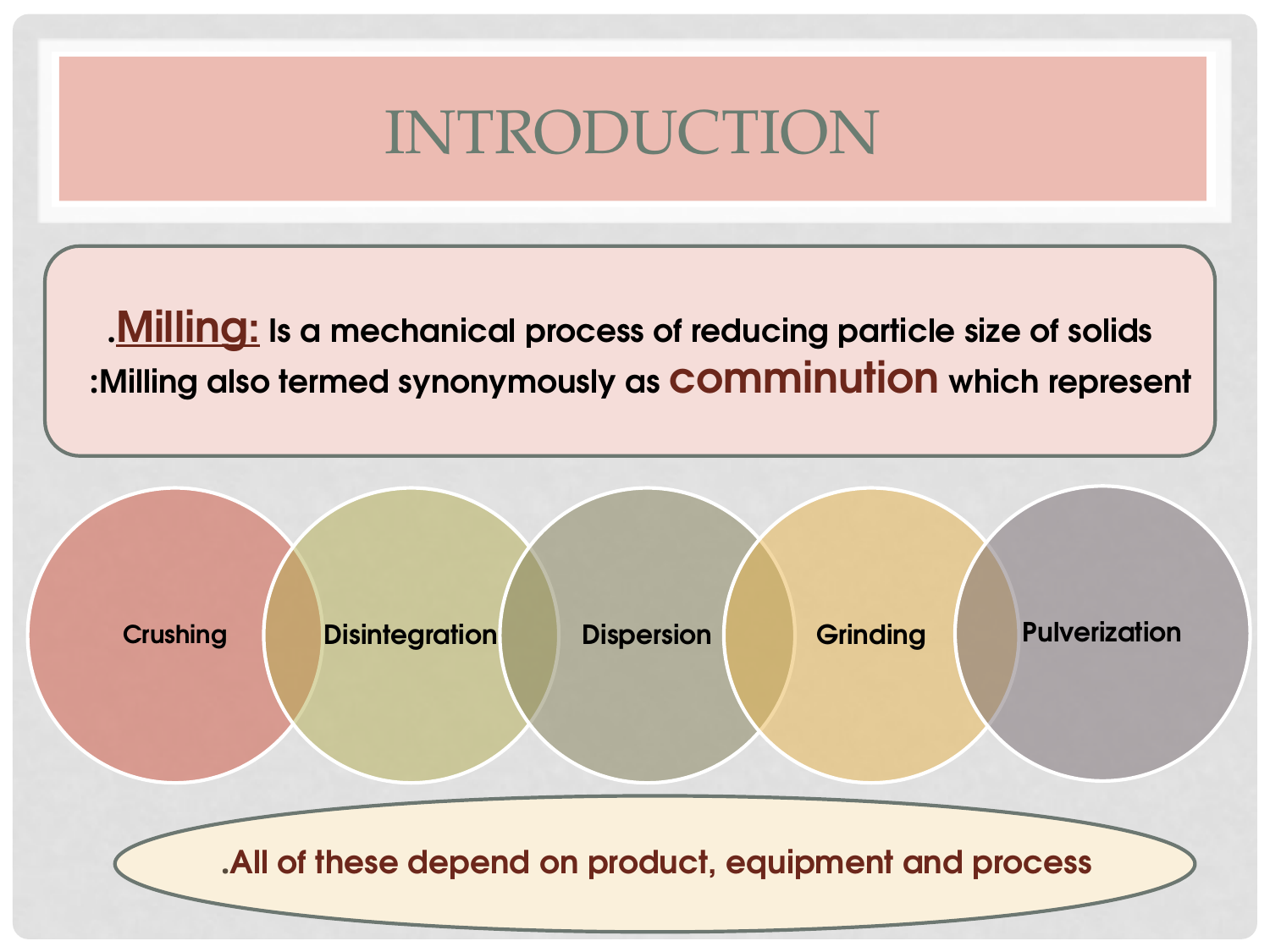

# Introduction
Crushing
Disintegration
Dispersion
Grinding
Pulverization
Milling: Is a mechanical process of reducing particle size of solids.
Milling also termed synonymously as comminution which represent:

All of these depend on product, equipment and process.